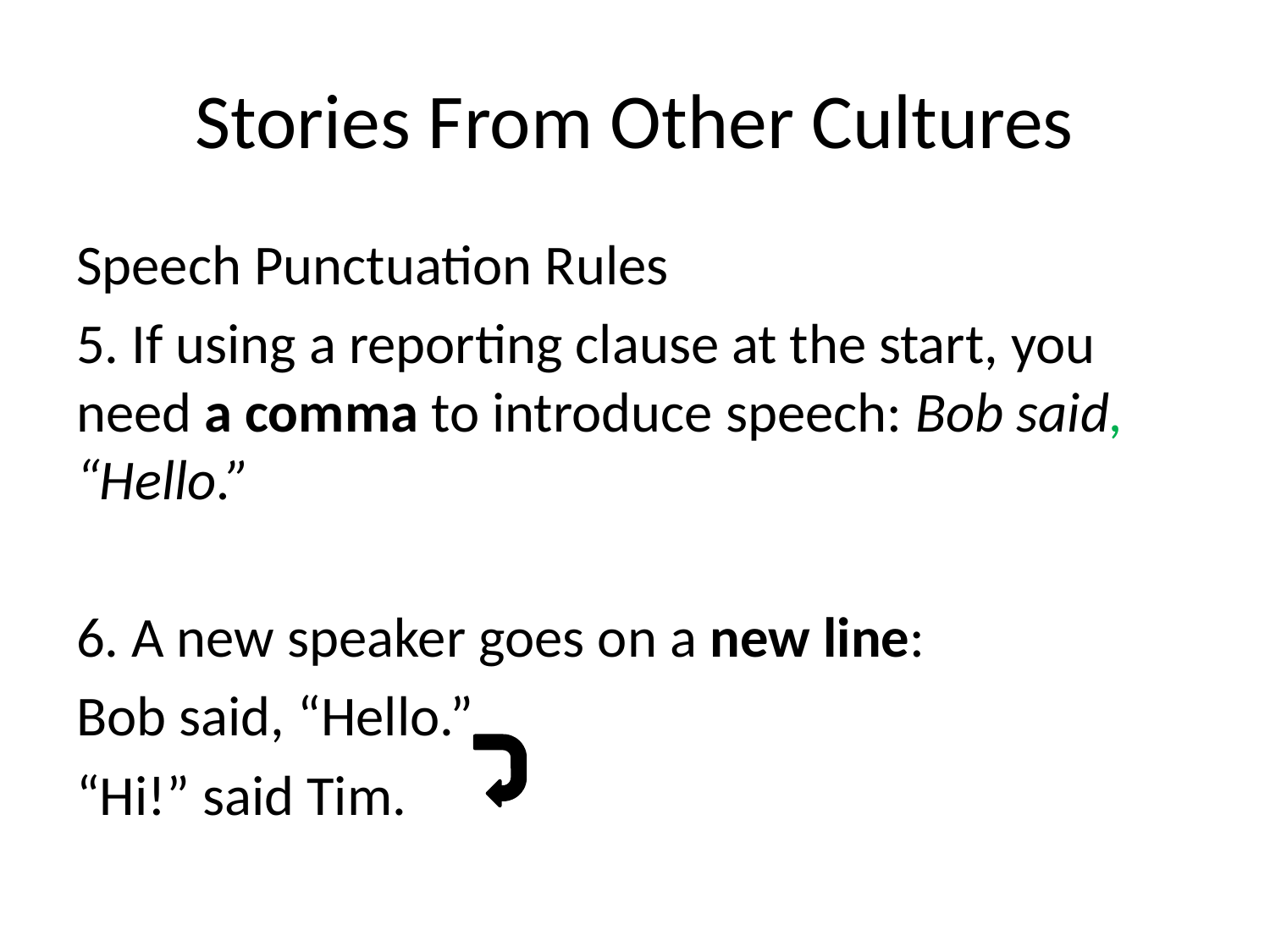

# Stories From Other Cultures
Speech Punctuation Rules
5. If using a reporting clause at the start, you need a comma to introduce speech: Bob said, “Hello.”

6. A new speaker goes on a new line:
Bob said, “Hello.”
“Hi!” said Tim.